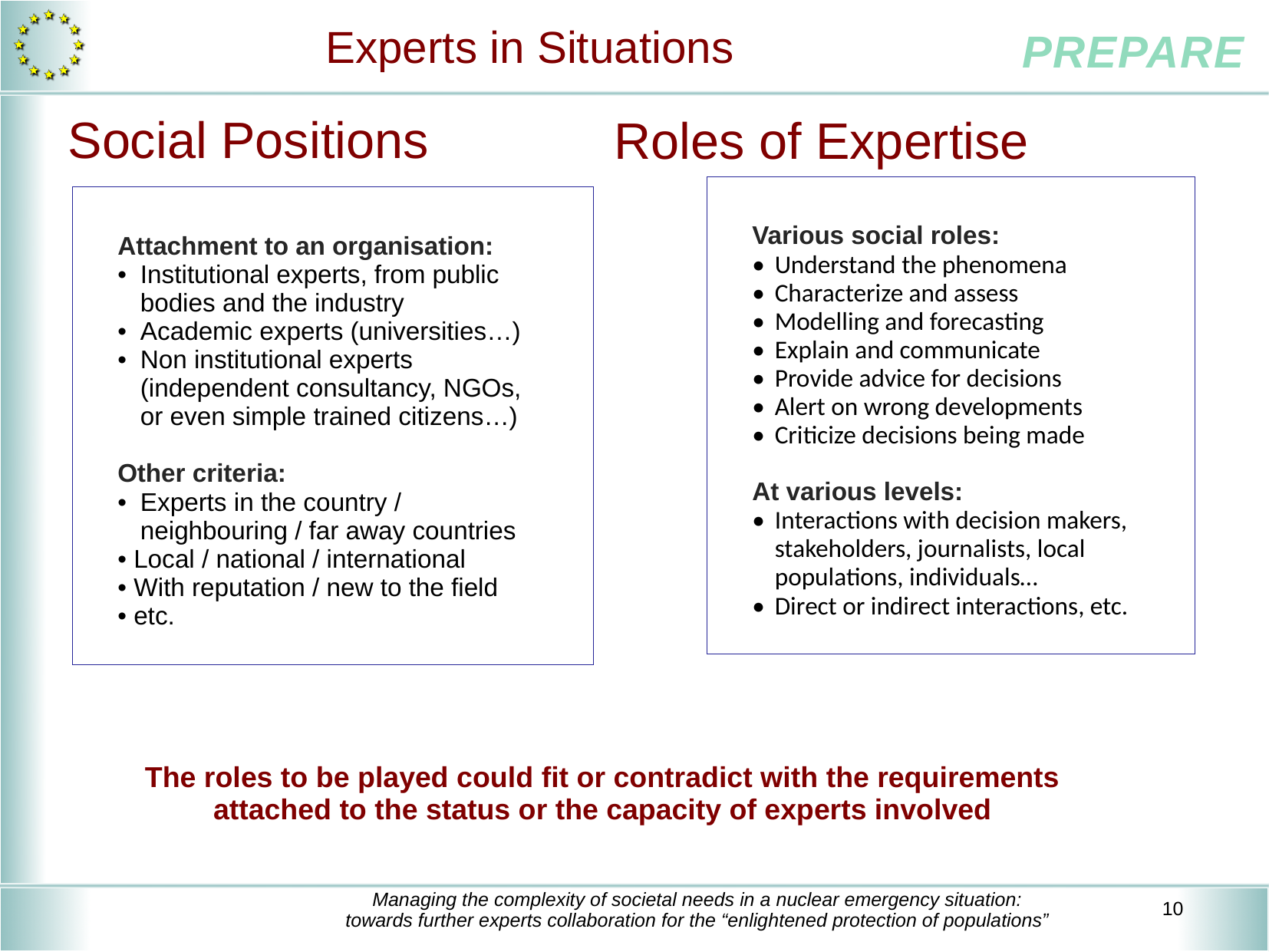

# Experts in Situations
Social Positions
Roles of Expertise

Various social roles:
•	Understand the phenomena
•	Characterize and assess
•	Modelling and forecasting
•	Explain and communicate
•	Provide advice for decisions
•	Alert on wrong developments
•	Criticize decisions being made

At various levels:
•	Interactions with decision makers, stakeholders, journalists, local populations, individuals…
•	Direct or indirect interactions, etc.

Attachment to an organisation:
•	Institutional experts, from public bodies and the industry
•	Academic experts (universities…)
•	Non institutional experts (independent consultancy, NGOs, or even simple trained citizens…)

Other criteria:
•	Experts in the country / neighbouring / far away countries
• Local / national / international
• With reputation / new to the field
• etc.

The roles to be played could fit or contradict with the requirements attached to the status or the capacity of experts involved